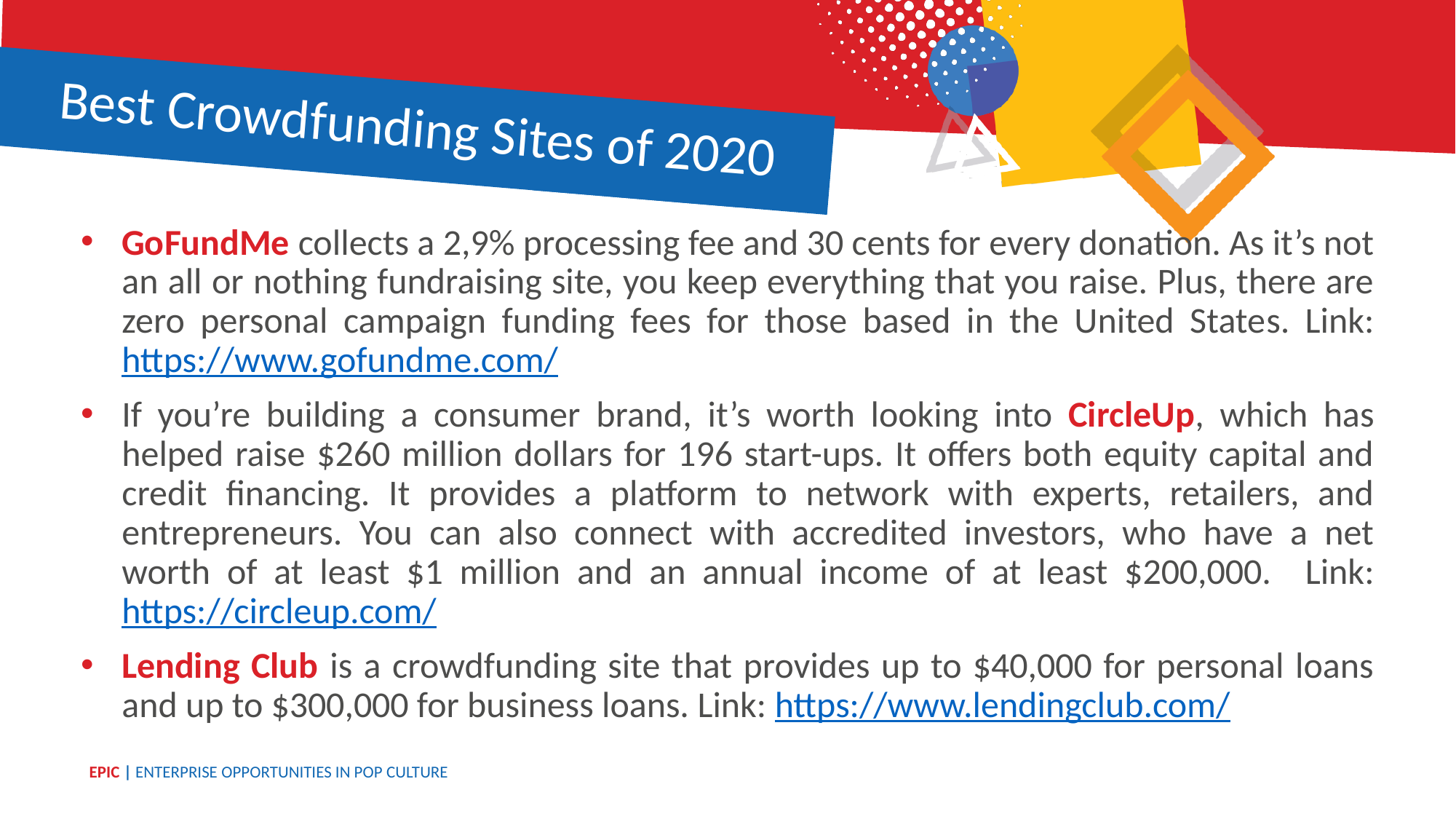

Best Crowdfunding Sites of 2020

GoFundMe collects a 2,9% processing fee and 30 cents for every donation. As it’s not an all or nothing fundraising site, you keep everything that you raise. Plus, there are zero personal campaign funding fees for those based in the United States. Link: https://www.gofundme.com/
If you’re building a consumer brand, it’s worth looking into CircleUp, which has helped raise $260 million dollars for 196 start-ups. It offers both equity capital and credit financing. It provides a platform to network with experts, retailers, and entrepreneurs. You can also connect with accredited investors, who have a net worth of at least $1 million and an annual income of at least $200,000.  Link: https://circleup.com/
Lending Club is a crowdfunding site that provides up to $40,000 for personal loans and up to $300,000 for business loans. Link: https://www.lendingclub.com/